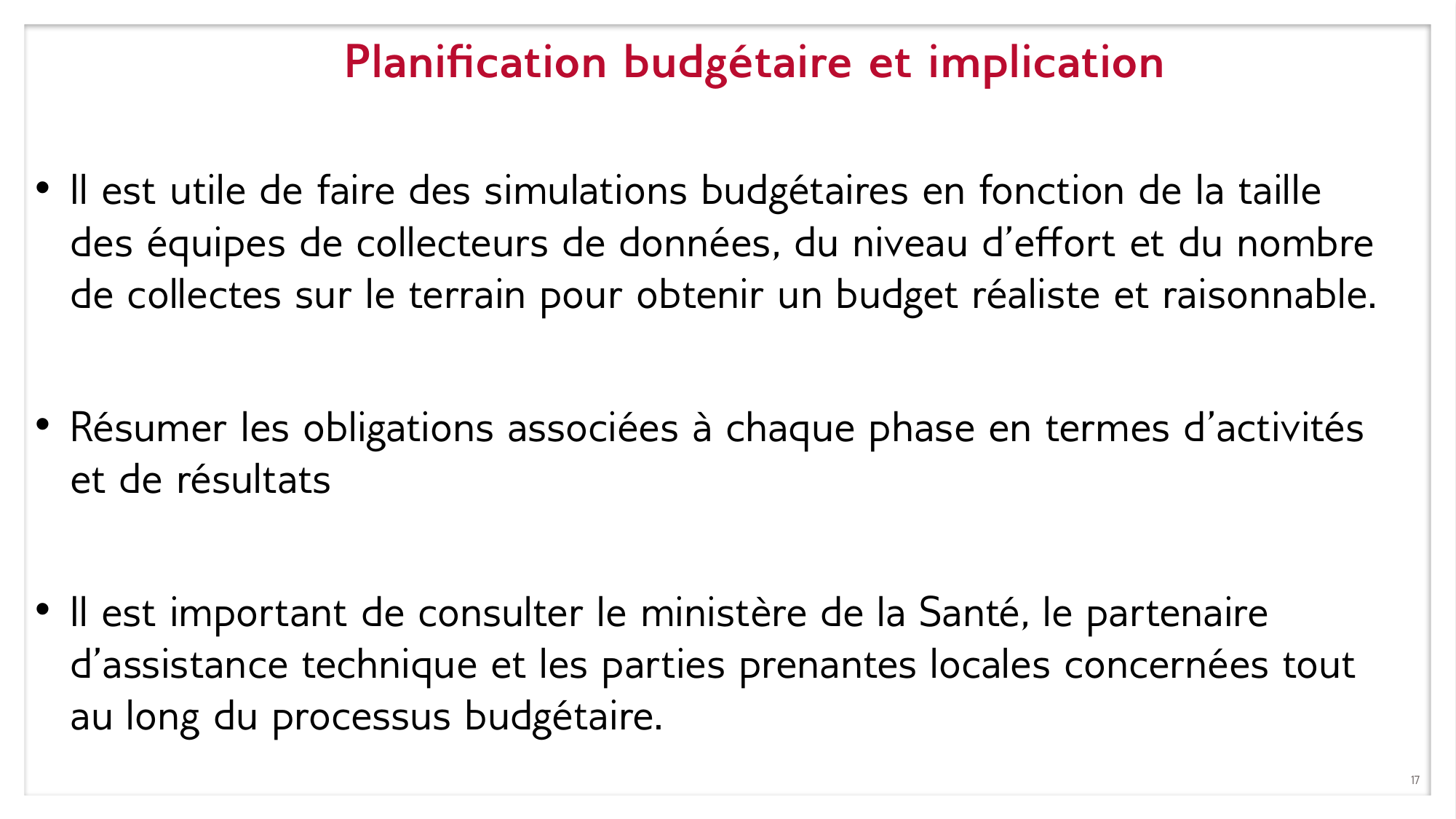

# Planification budgétaire et implication
Il est utile de faire des simulations budgétaires en fonction de la taille
des équipes de collecteurs de données, du niveau d’effort et du nombre
de collectes sur le terrain pour obtenir un budget réaliste et raisonnable.

Résumer les obligations associées à chaque phase en termes d’activités
et de résultats

Il est important de consulter le ministère de la Santé, le partenaire d’assistance technique et les parties prenantes locales concernées tout
au long du processus budgétaire.

17